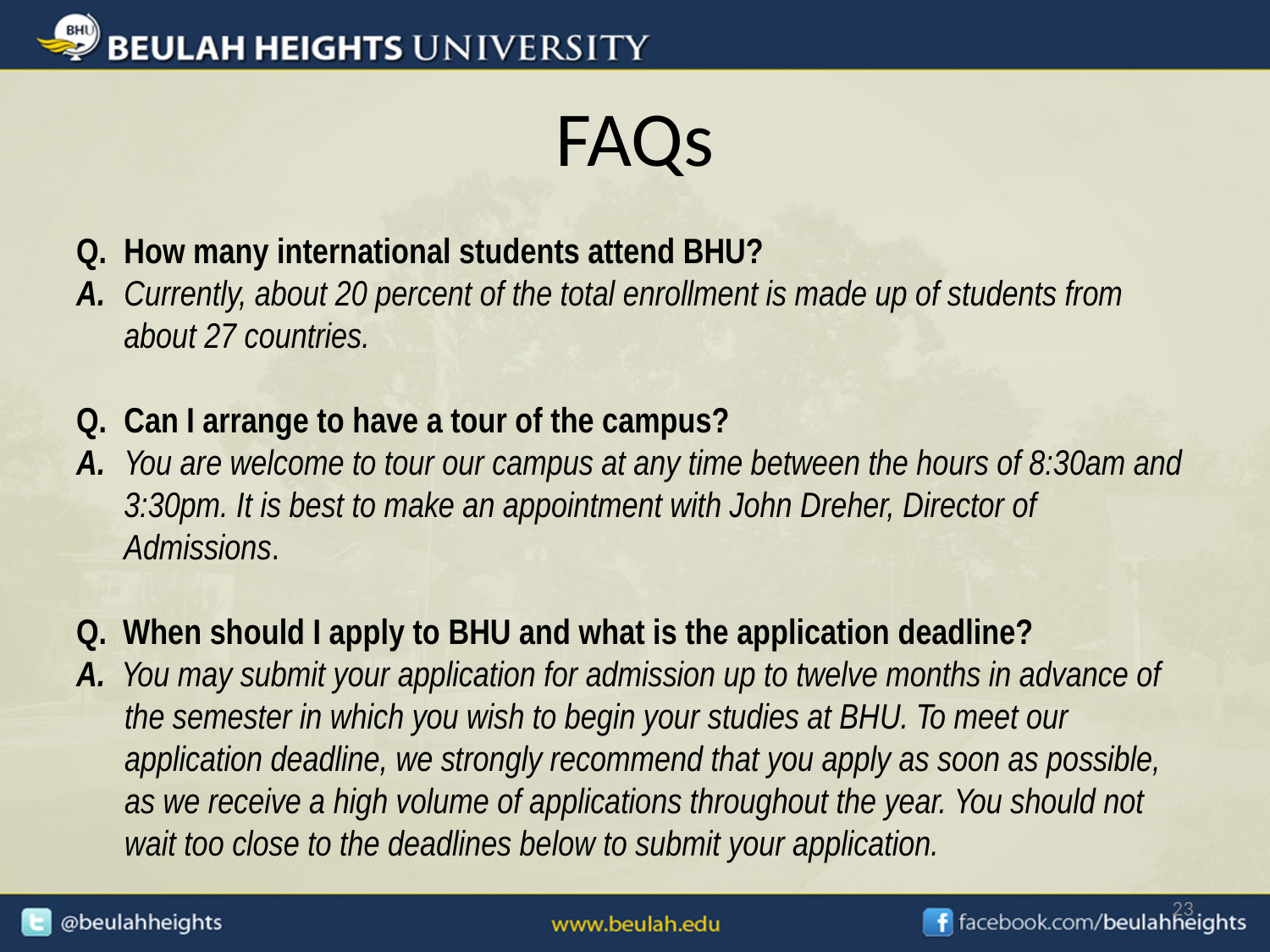

# FAQs
Q. 	How many international students attend BHU?
A. 	Currently, about 20 percent of the total enrollment is made up of students from about 27 countries.

Q. 	Can I arrange to have a tour of the campus?
A. 	You are welcome to tour our campus at any time between the hours of 8:30am and 3:30pm. It is best to make an appointment with John Dreher, Director of Admissions.

Q.  When should I apply to BHU and what is the application deadline?
A.  You may submit your application for admission up to twelve months in advance of
      the semester in which you wish to begin your studies at BHU. To meet our
      application deadline, we strongly recommend that you apply as soon as possible,
      as we receive a high volume of applications throughout the year. You should not
      wait too close to the deadlines below to submit your application.
23